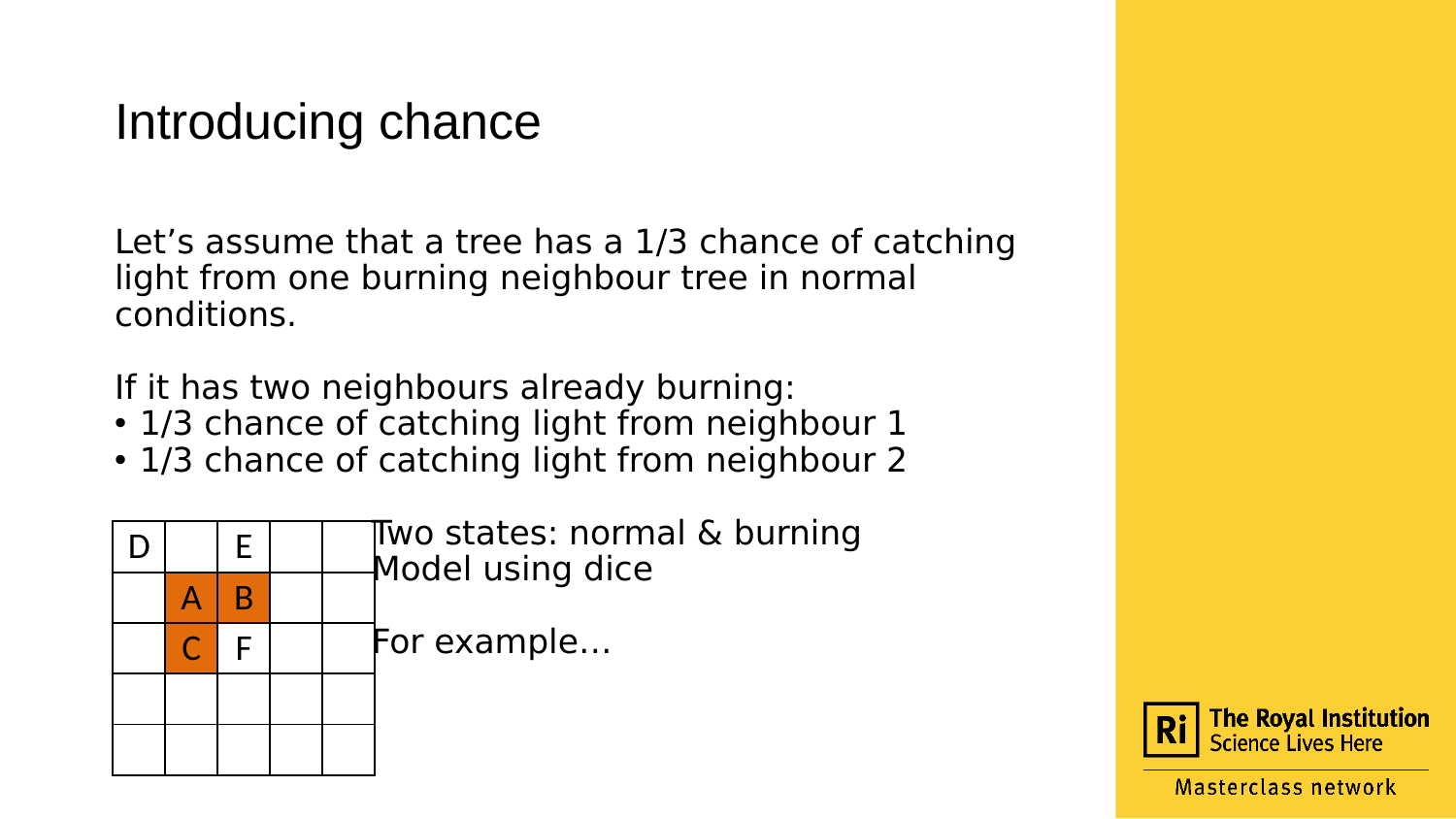

# Introducing chance
Let’s assume that a tree has a 1/3 chance of catching light from one burning neighbour tree in normal conditions.

If it has two neighbours already burning:
1/3 chance of catching light from neighbour 1
1/3 chance of catching light from neighbour 2

Two states: normal & burning
Model using dice

For example…
| D |  | E |  |  |
| --- | --- | --- | --- | --- |
|  | A | B |  |  |
|  | C | F |  |  |
|  |  |  |  |  |
|  |  |  |  |  |